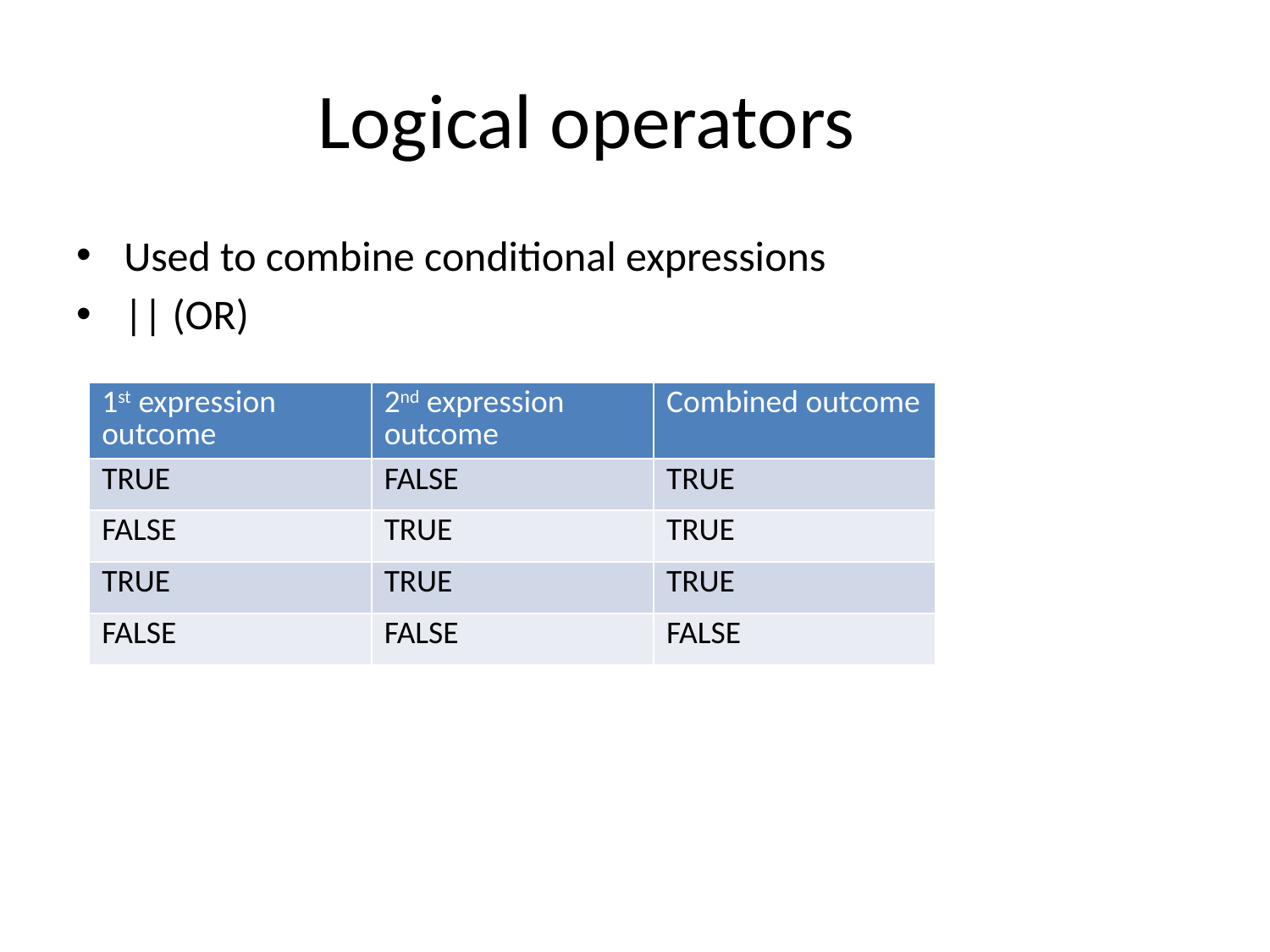

# Logical operators
Used to combine conditional expressions
|| (OR)

| 1st expression outcome | 2nd expression outcome | Combined outcome |
| --- | --- | --- |
| TRUE | FALSE | TRUE |
| FALSE | TRUE | TRUE |
| TRUE | TRUE | TRUE |
| FALSE | FALSE | FALSE |